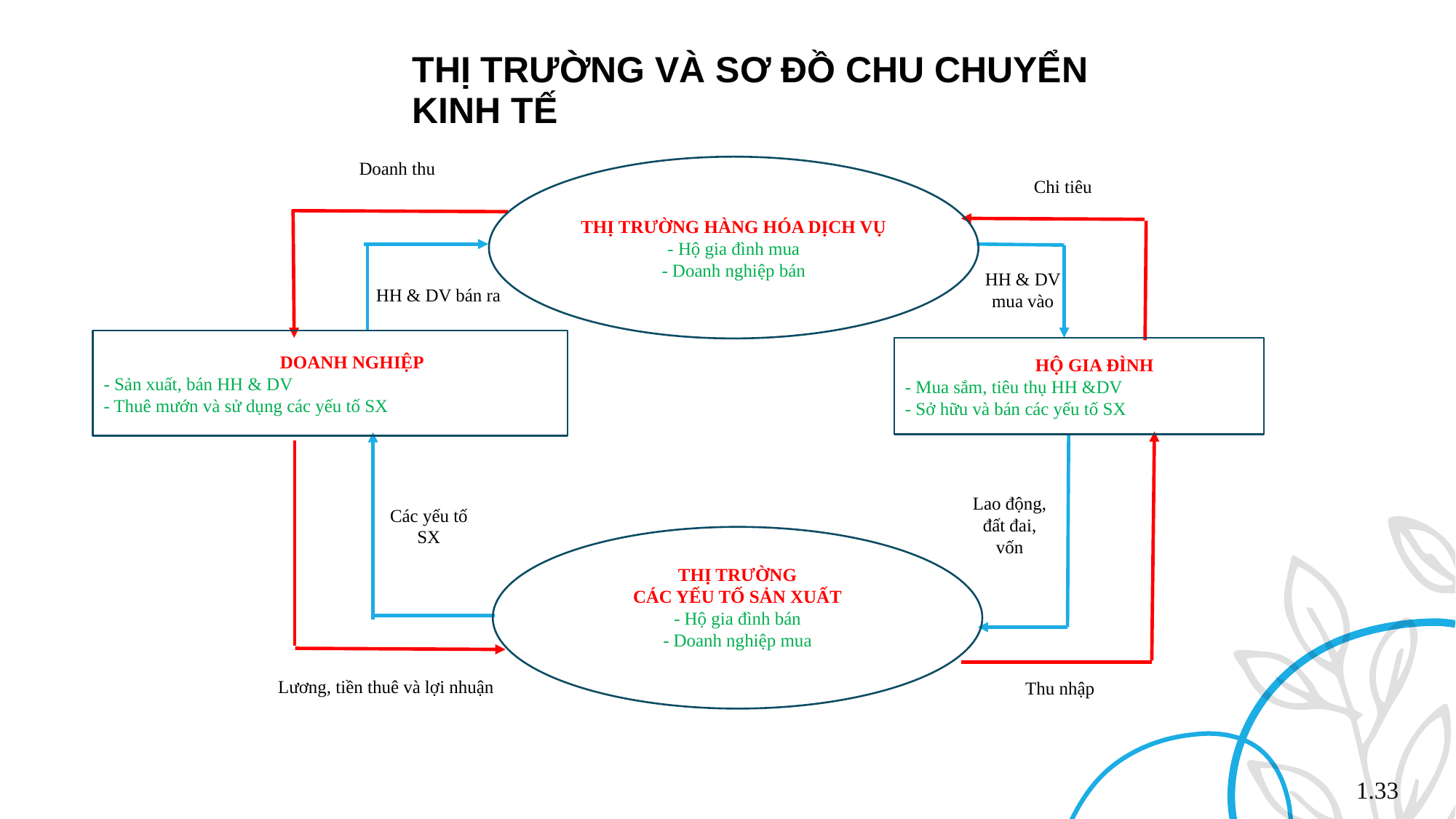

| THỊ TRƯỜNG VÀ SƠ ĐỒ CHU CHUYỂN KINH TẾ |
| --- |
Doanh thu
THỊ TRƯỜNG HÀNG HÓA DỊCH VỤ
- Hộ gia đình mua
- Doanh nghiệp bán
HỘ HDOANH NGHIỆP
- Sản xuất, bán HH & DV
- Thuê mướn và sử dụng các yếu tố SX
HỘ HỘ GIA ĐÌNH
- Mua sắm, tiêu thụ HH &DV
- Sở hữu và bán các yếu tố SX
THỊ TRƯỜNG
CÁC YẾU TỐ SẢN XUẤT
- Hộ gia đình bán
- Doanh nghiệp mua

Các yếu tố SX

Lương, tiền thuê và lợi nhuận
HH & DV bán ra
Chi tiêu
HH & DV mua vào
Lao động, đất đai, vốn

Thu nhập

1.33